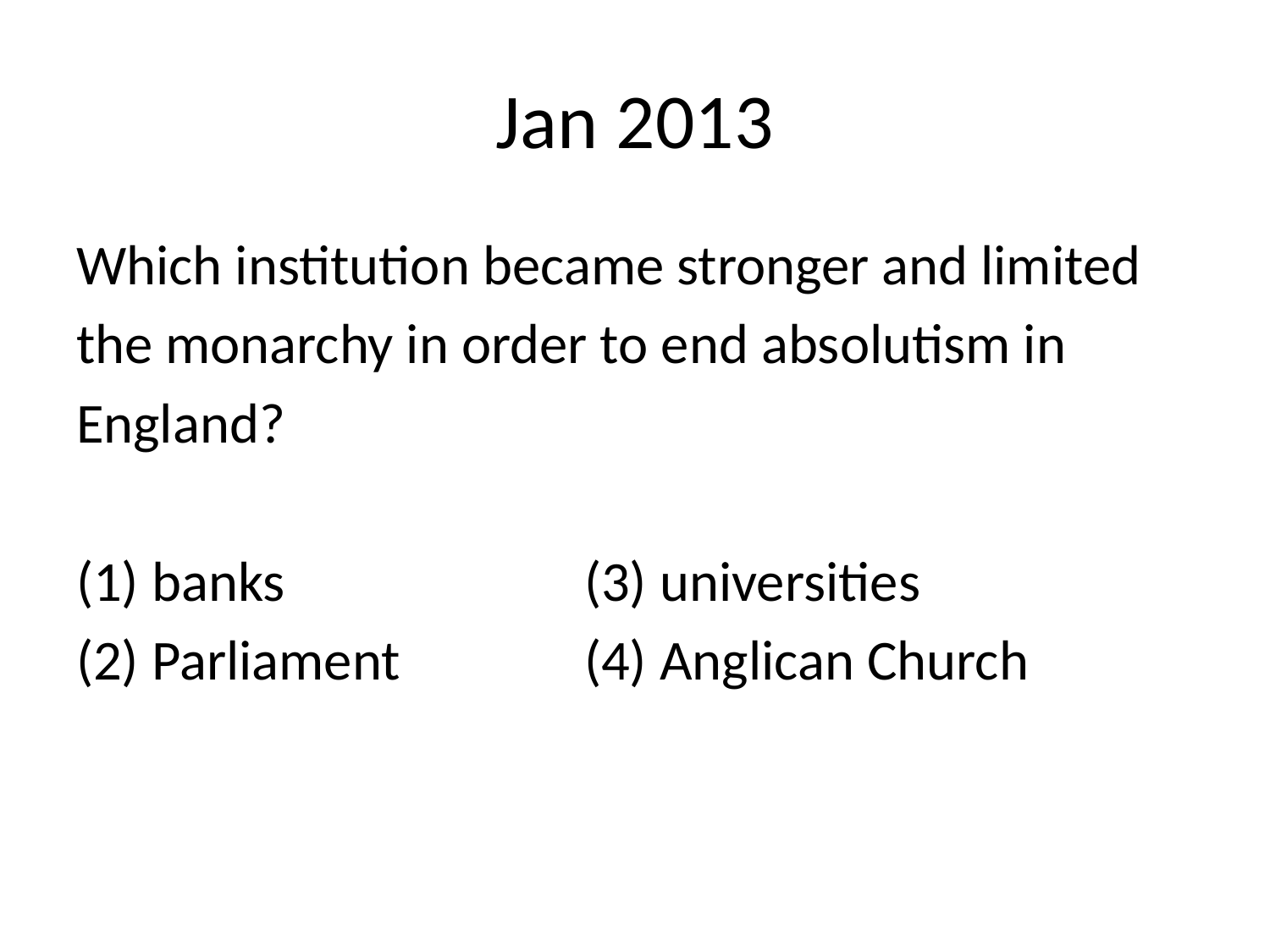

# Jan 2013
Which institution became stronger and limited
the monarchy in order to end absolutism in
England?

(1) banks 			(3) universities
(2) Parliament 		(4) Anglican Church